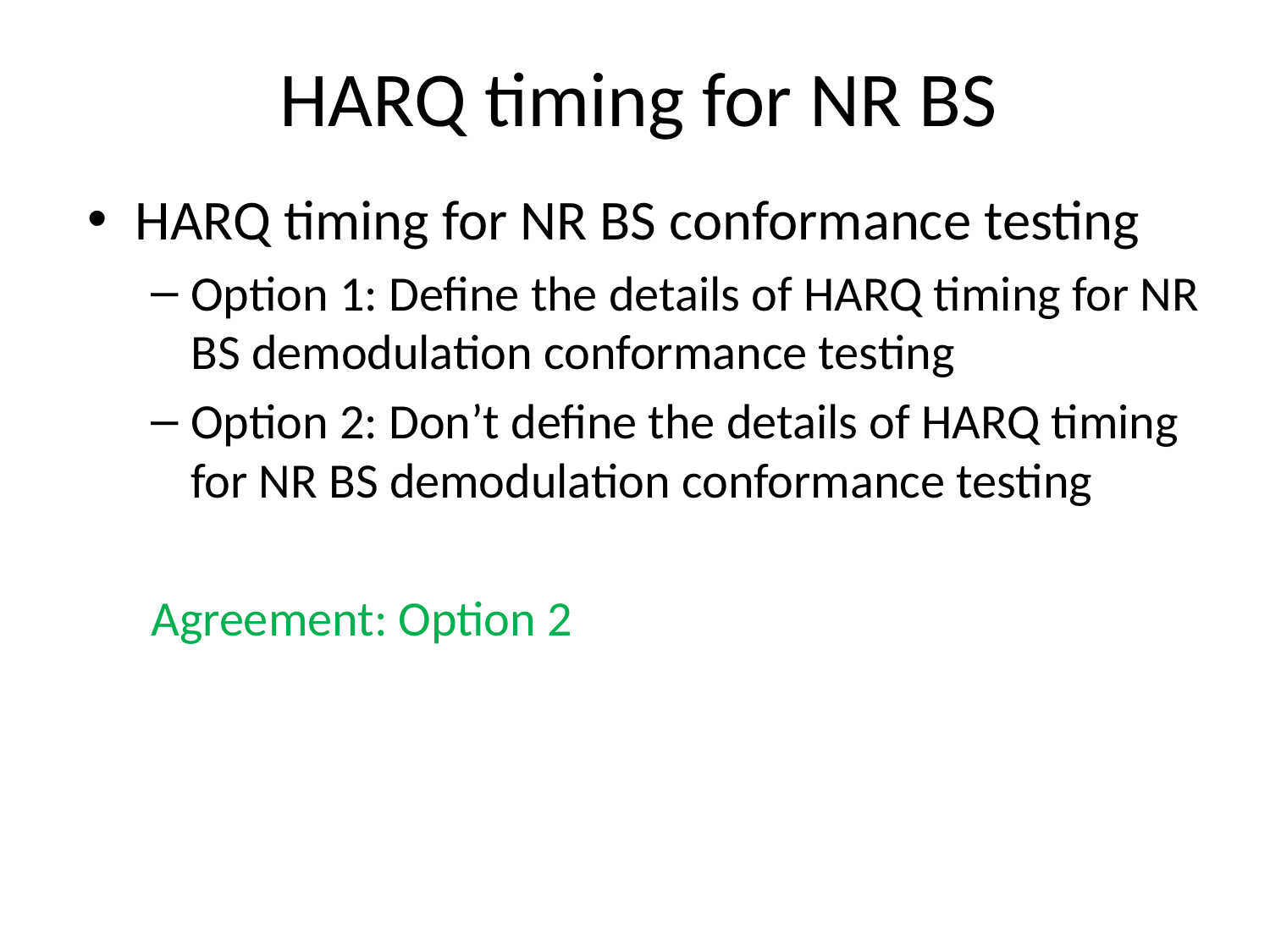

# HARQ timing for NR BS
HARQ timing for NR BS conformance testing
Option 1: Define the details of HARQ timing for NR BS demodulation conformance testing
Option 2: Don’t define the details of HARQ timing for NR BS demodulation conformance testing

Agreement: Option 2